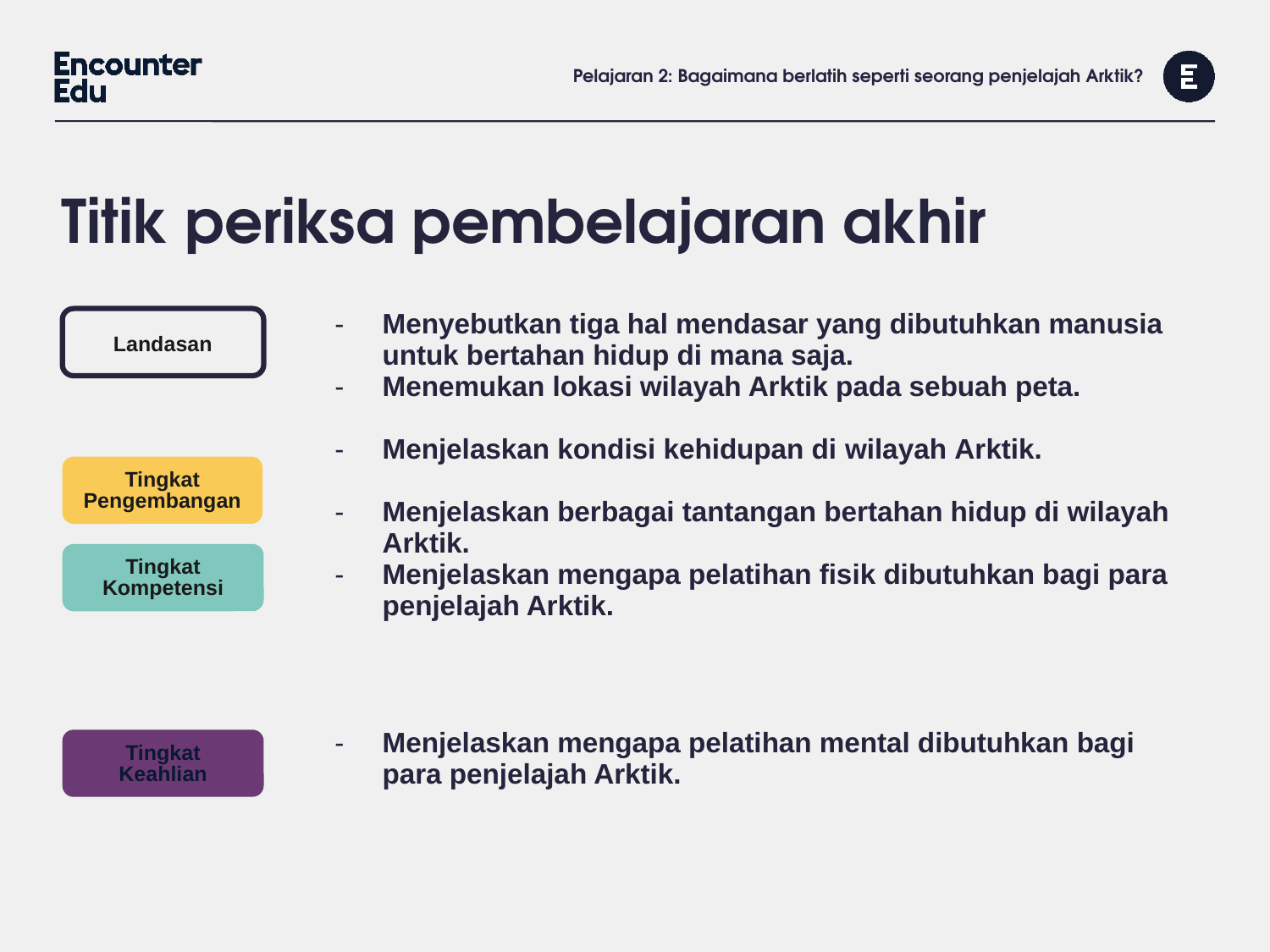

# Pelajaran 2: Bagaimana berlatih seperti seorang penjelajah Arktik?
Titik periksa pembelajaran akhir
| Menyebutkan tiga hal mendasar yang dibutuhkan manusia untuk bertahan hidup di mana saja. Menemukan lokasi wilayah Arktik pada sebuah peta. Menjelaskan kondisi kehidupan di wilayah Arktik. Menjelaskan berbagai tantangan bertahan hidup di wilayah Arktik. Menjelaskan mengapa pelatihan fisik dibutuhkan bagi para penjelajah Arktik. |
| --- |
| Menjelaskan mengapa pelatihan mental dibutuhkan bagi para penjelajah Arktik. |
|  |
|  |
|  |
Landasan
Tingkat Pengembangan
Tingkat Kompetensi
Tingkat Keahlian